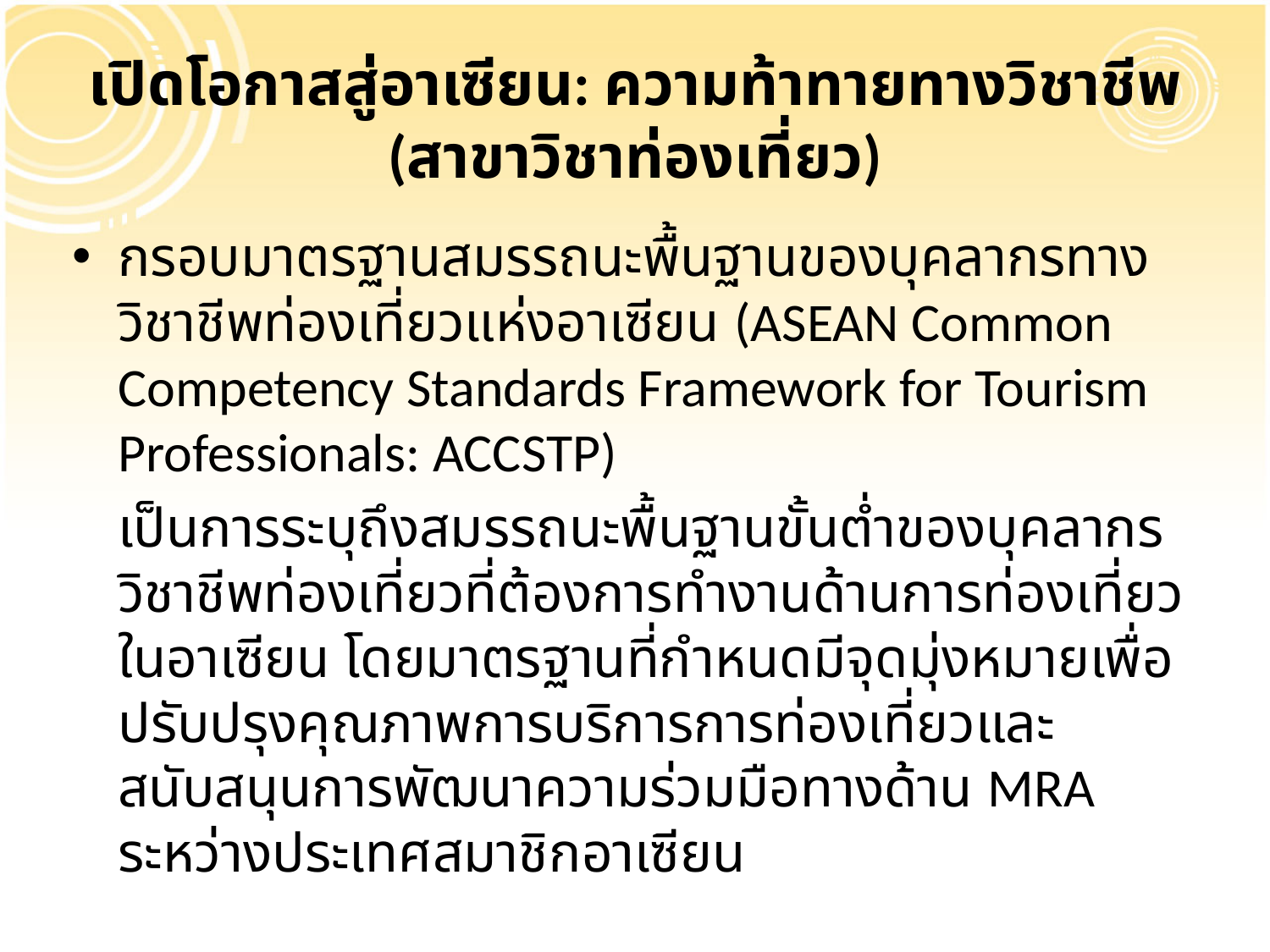

# เปิดโอกาสสู่อาเซียน: ความท้าทายทางวิชาชีพ (สาขาวิชาท่องเที่ยว)
กรอบมาตรฐานสมรรถนะพื้นฐานของบุคลากรทางวิชาชีพท่องเที่ยวแห่งอาเซียน (ASEAN Common Competency Standards Framework for Tourism Professionals: ACCSTP)
	เป็นการระบุถึงสมรรถนะพื้นฐานขั้นต่ำของบุคลากรวิชาชีพท่องเที่ยวที่ต้องการทำงานด้านการท่องเที่ยวในอาเซียน โดยมาตรฐานที่กำหนดมีจุดมุ่งหมายเพื่อปรับปรุงคุณภาพการบริการการท่องเที่ยวและสนับสนุนการพัฒนาความร่วมมือทางด้าน MRA ระหว่างประเทศสมาชิกอาเซียน